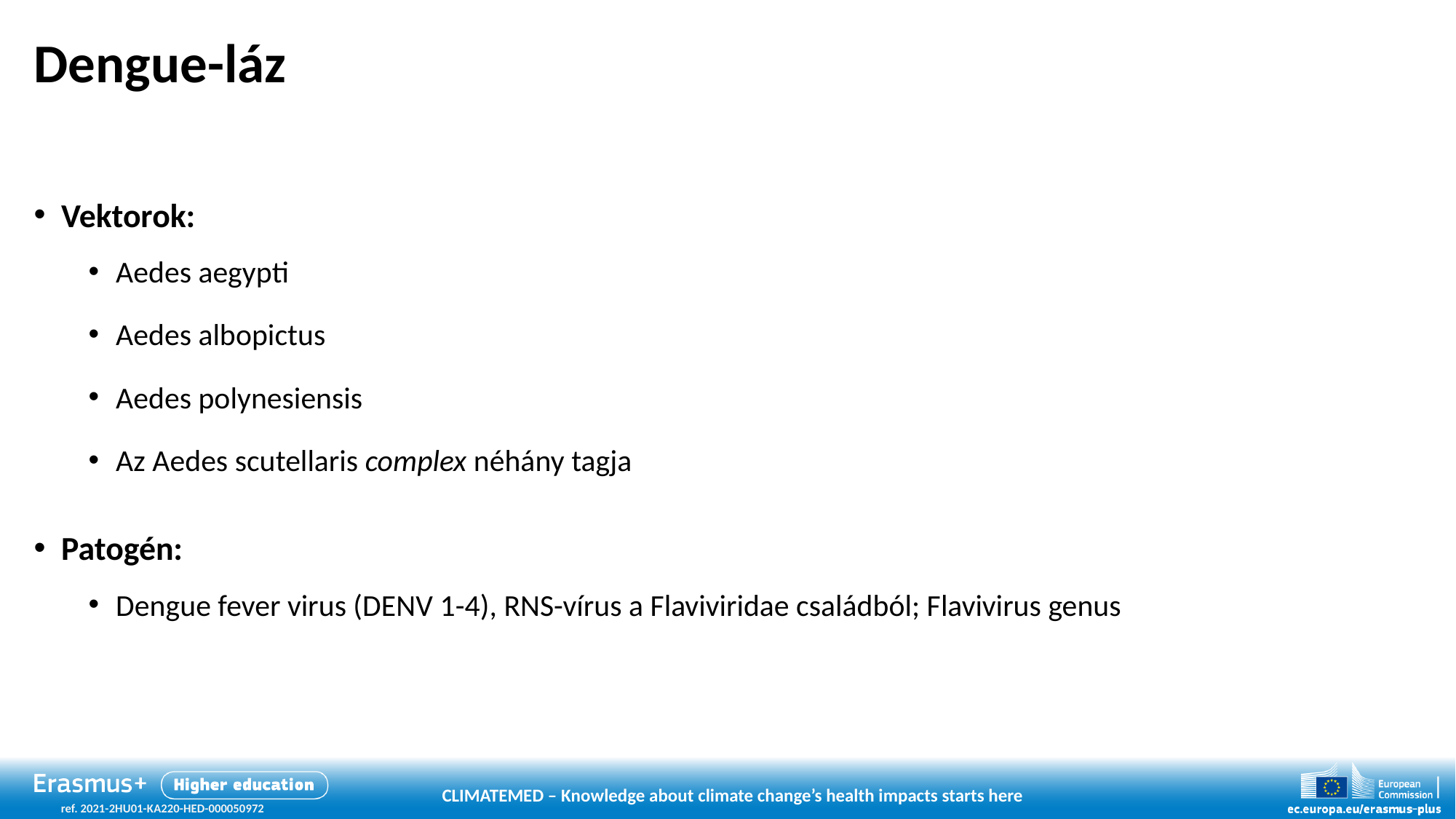

# Dengue-láz
Vektorok:
Aedes aegypti
Aedes albopictus
Aedes polynesiensis
Az Aedes scutellaris complex néhány tagja
Patogén:
Dengue fever virus (DENV 1-4), RNS-vírus a Flaviviridae családból; Flavivirus genus